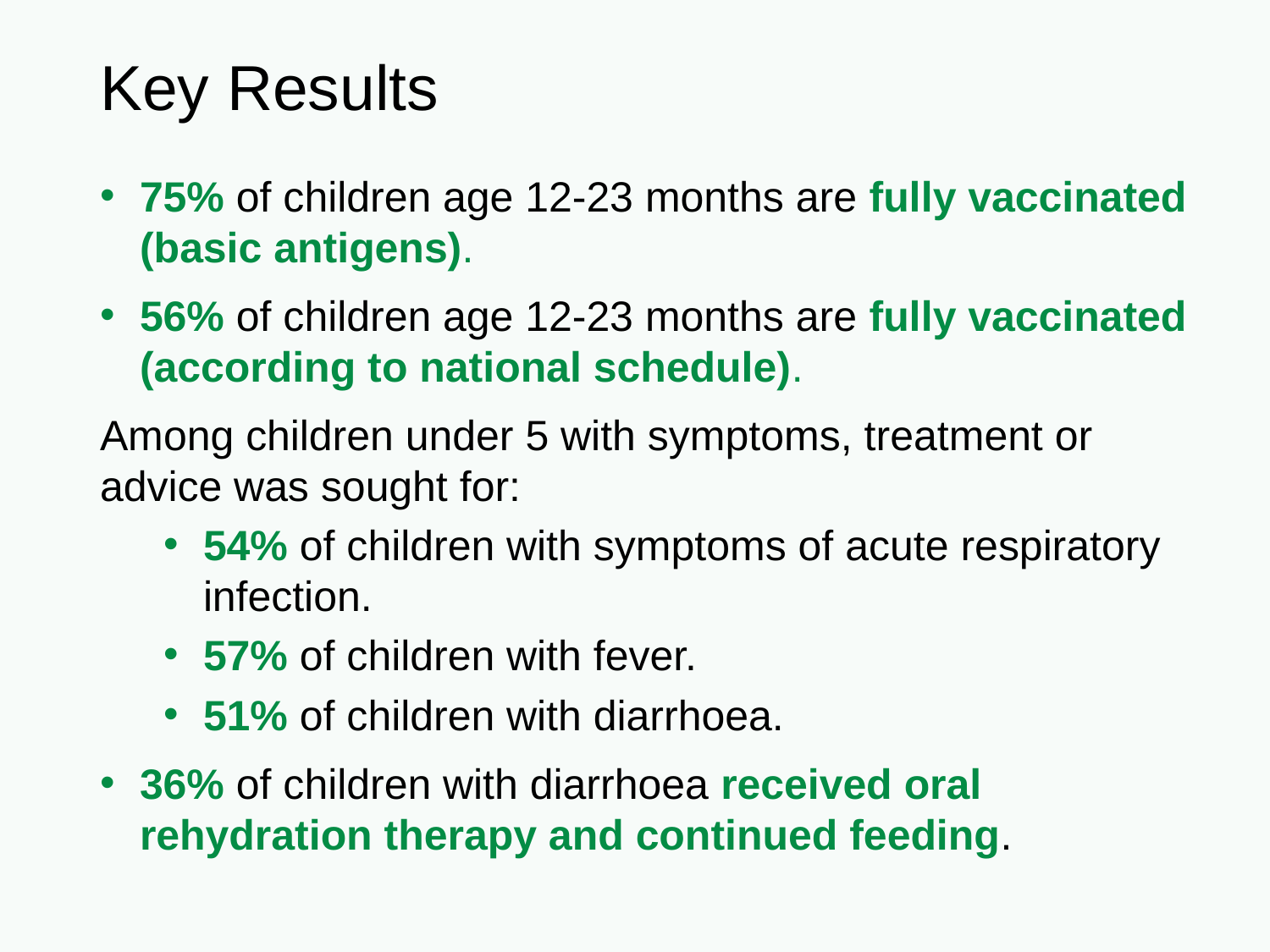

# Key Results
75% of children age 12-23 months are fully vaccinated (basic antigens).
56% of children age 12-23 months are fully vaccinated (according to national schedule).
Among children under 5 with symptoms, treatment or advice was sought for:
54% of children with symptoms of acute respiratory infection.
57% of children with fever.
51% of children with diarrhoea.
36% of children with diarrhoea received oral rehydration therapy and continued feeding.